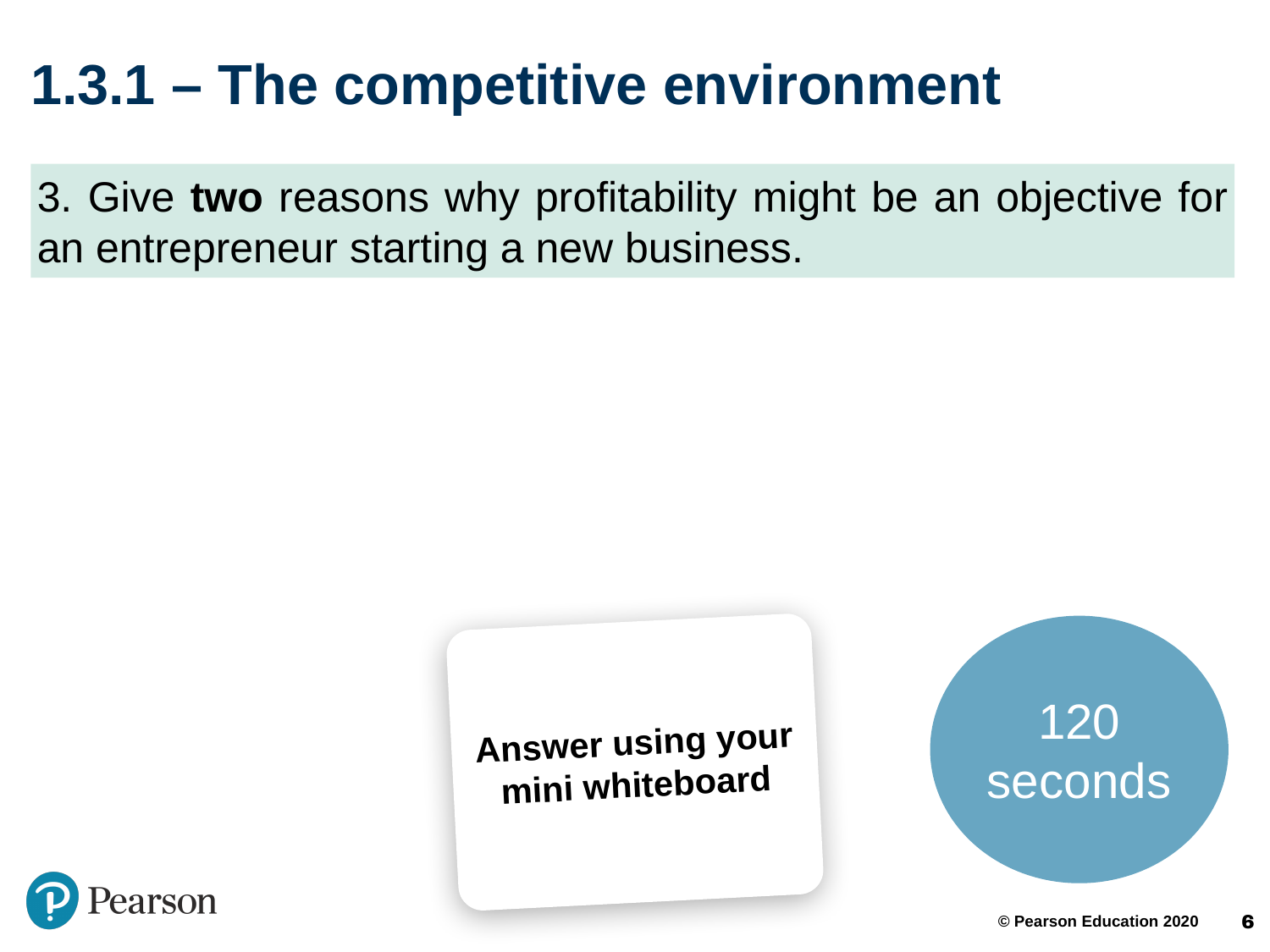

# 1.3.1 – The competitive environment
3. Give two reasons why profitability might be an objective for an entrepreneur starting a new business.

120 seconds

Answer using your mini whiteboard

6